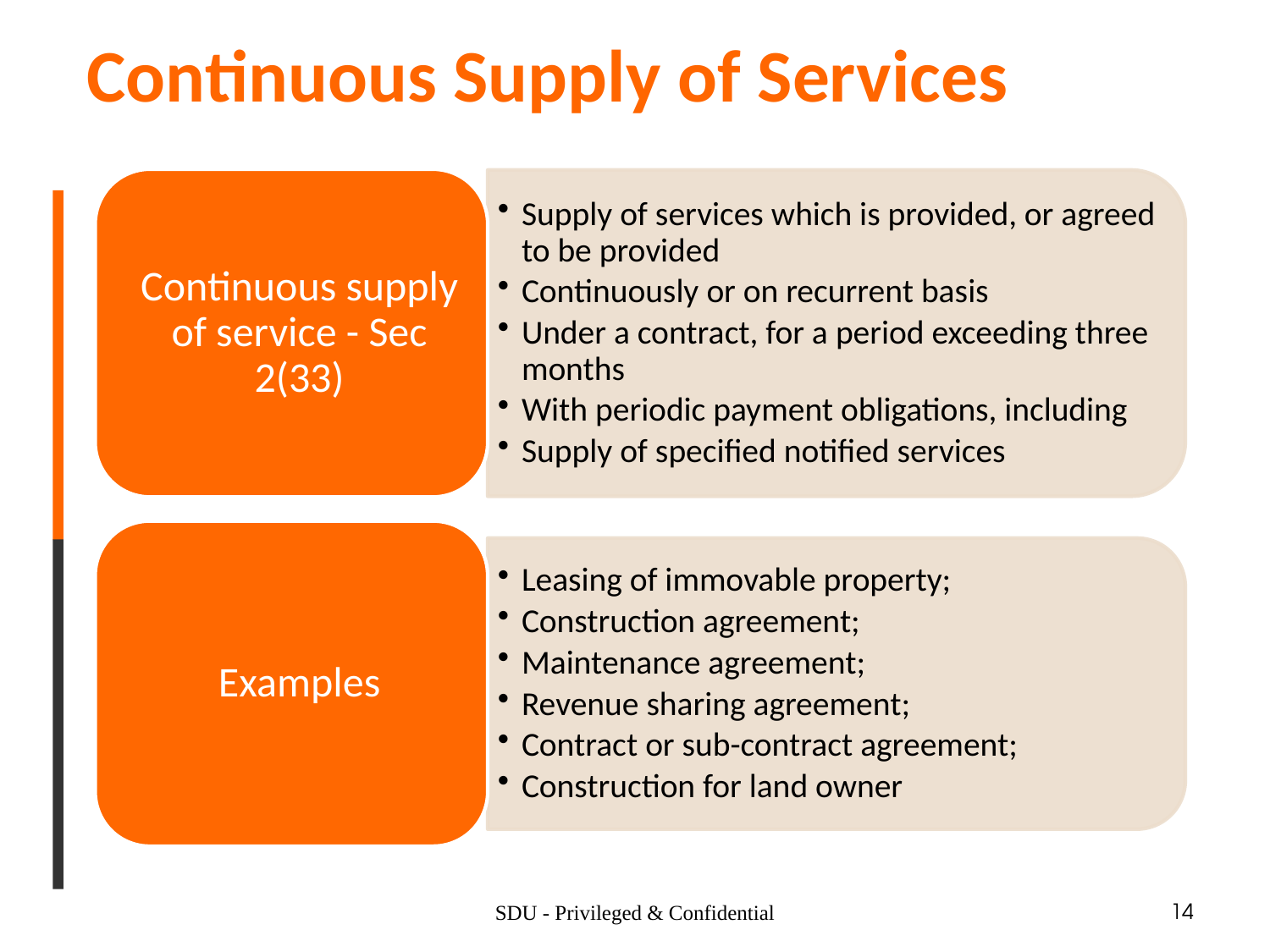

Continuous Supply of Services
Supply of services which is provided, or agreed to be provided
Continuously or on recurrent basis
Under a contract, for a period exceeding three months
With periodic payment obligations, including
Supply of specified notified services
Continuous supply of service - Sec 2(33)
Leasing of immovable property;
Construction agreement;
Maintenance agreement;
Revenue sharing agreement;
Contract or sub-contract agreement;
Construction for land owner
Examples
14
SDU - Privileged & Confidential